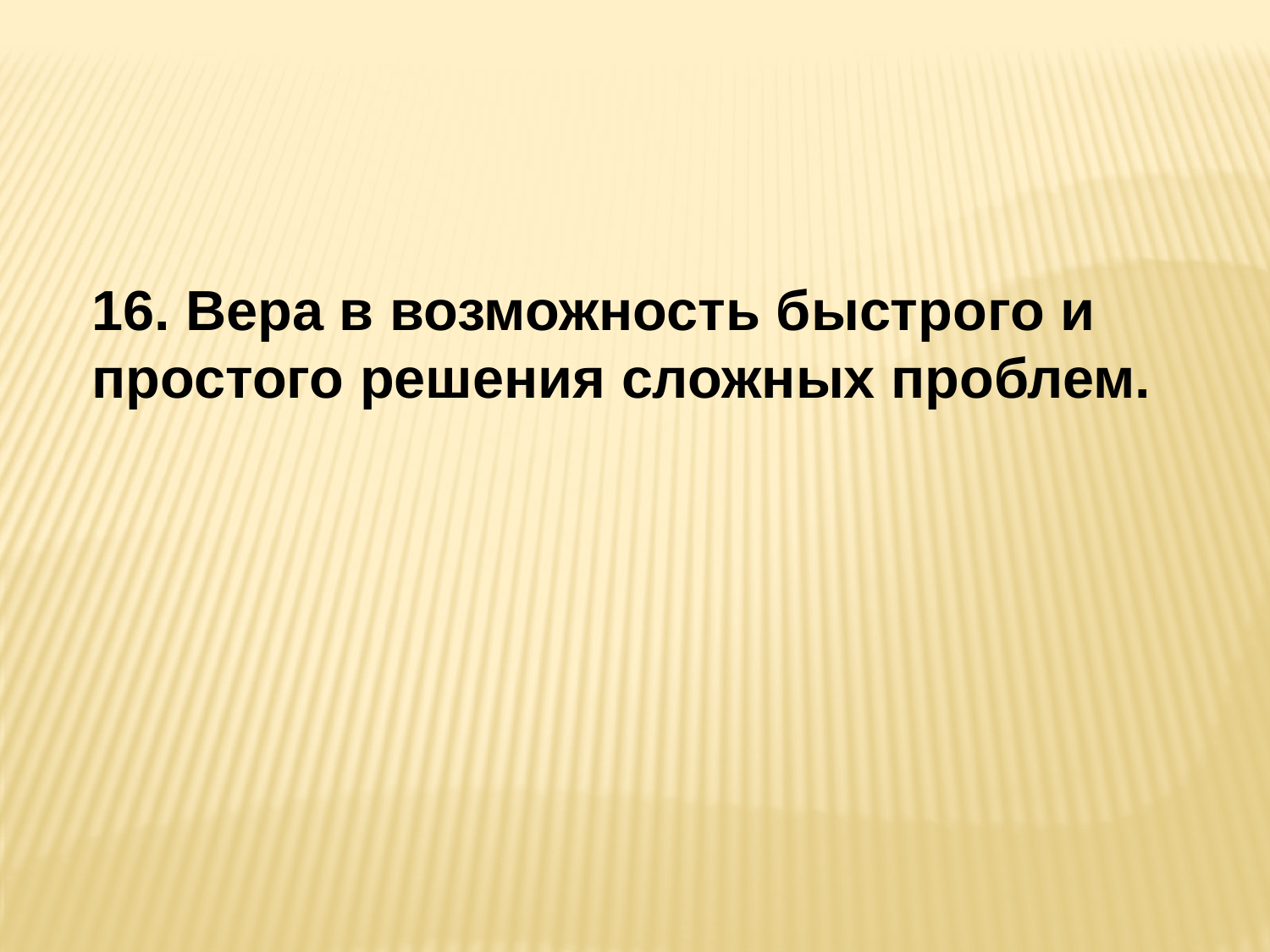

16. Вера в возможность быстрого и простого решения сложных проблем.